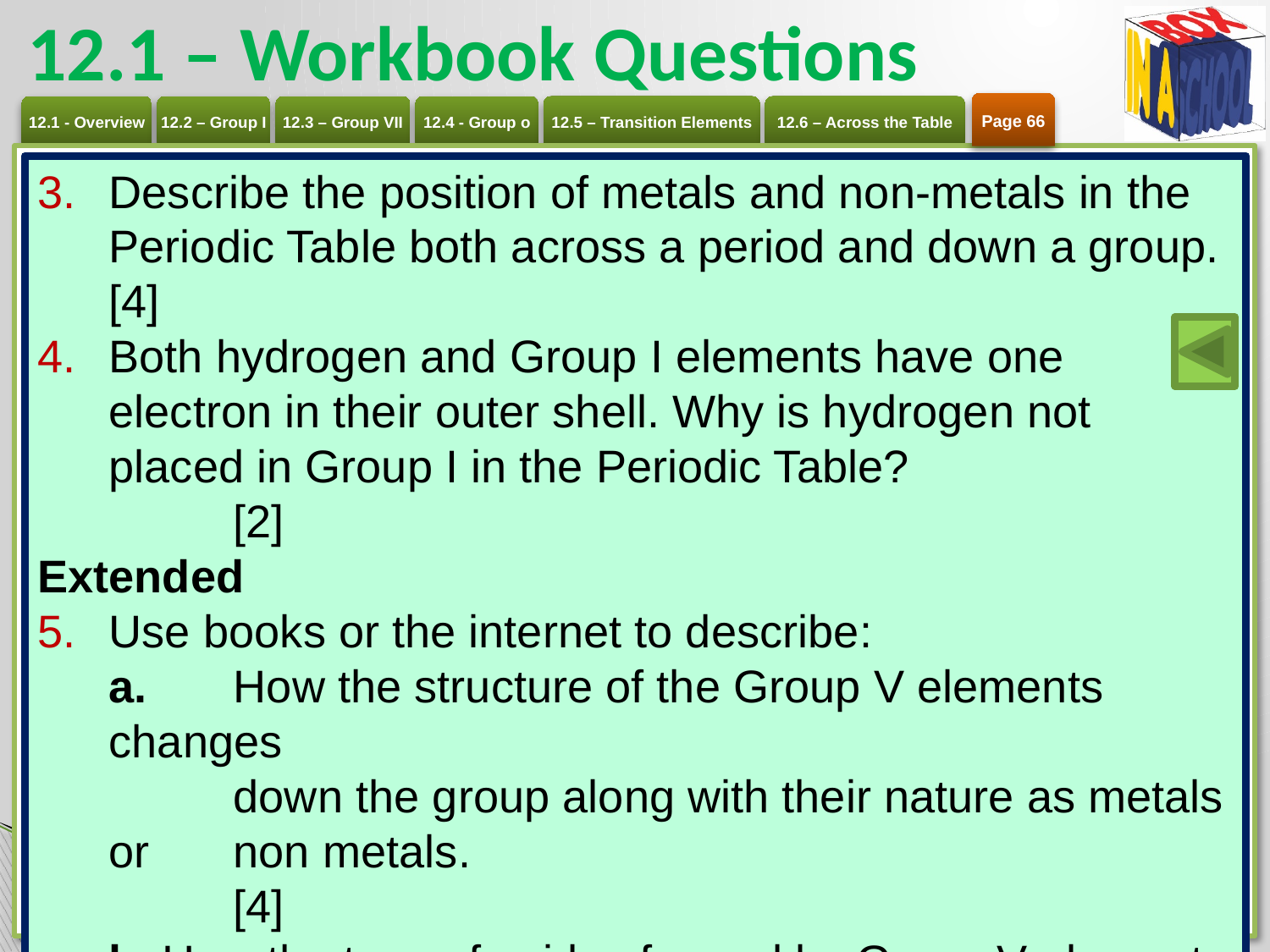

# 12.1 – Workbook Questions
Page 66
Describe the position of metals and non-metals in the Periodic Table both across a period and down a group. [4]
Both hydrogen and Group I elements have one electron in their outer shell. Why is hydrogen not placed in Group I in the Periodic Table?	[2]
Extended
Use books or the internet to describe:
a. 	How the structure of the Group V elements changes 	down the group along with their nature as metals or 	non metals. 	[4]
b. How the type of oxides formed by Group V elements 	changes down the group.	[4]